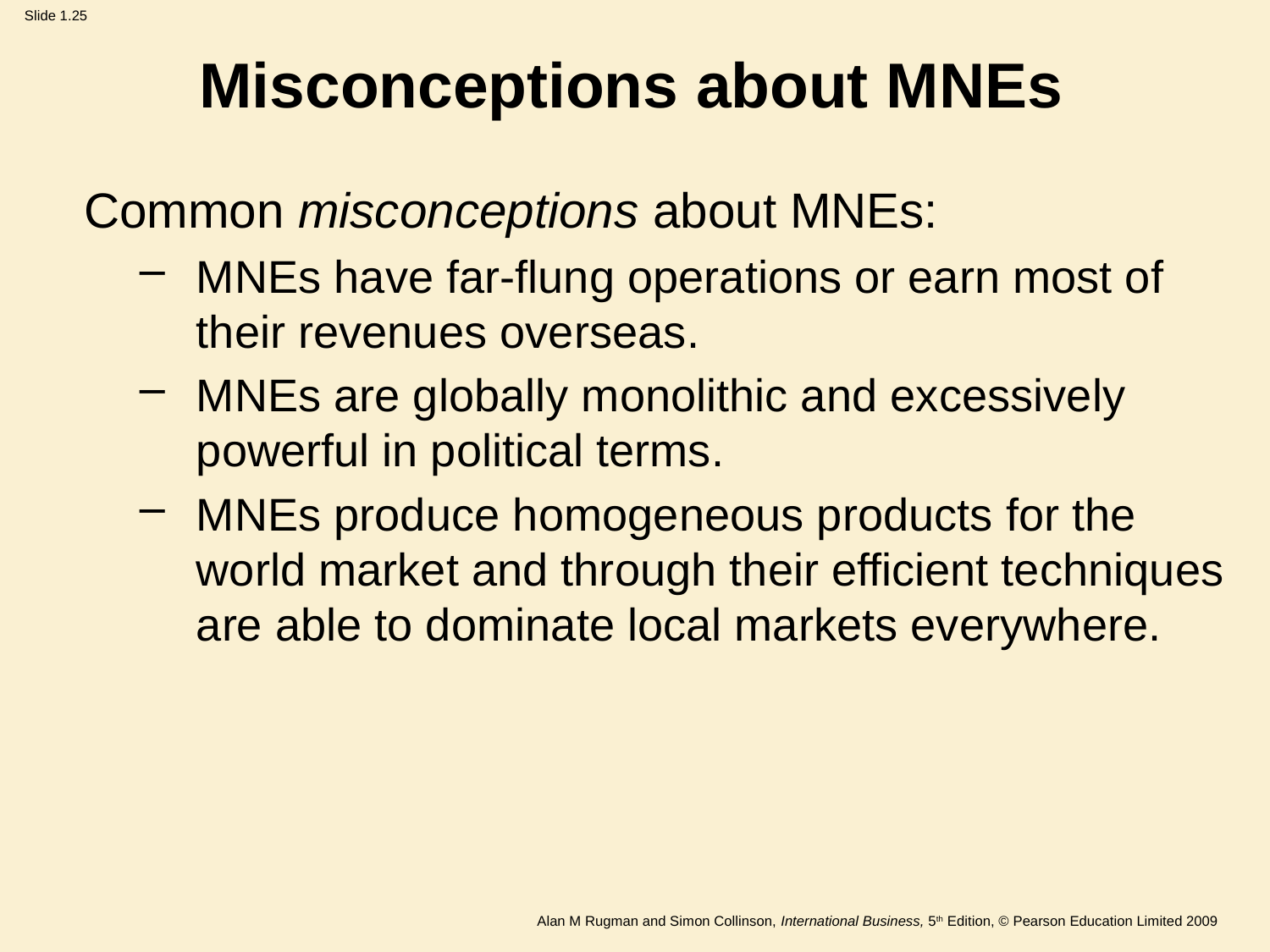

Misconceptions about MNEs
Common misconceptions about MNEs:
MNEs have far-flung operations or earn most of their revenues overseas.
MNEs are globally monolithic and excessively powerful in political terms.
MNEs produce homogeneous products for the world market and through their efficient techniques are able to dominate local markets everywhere.